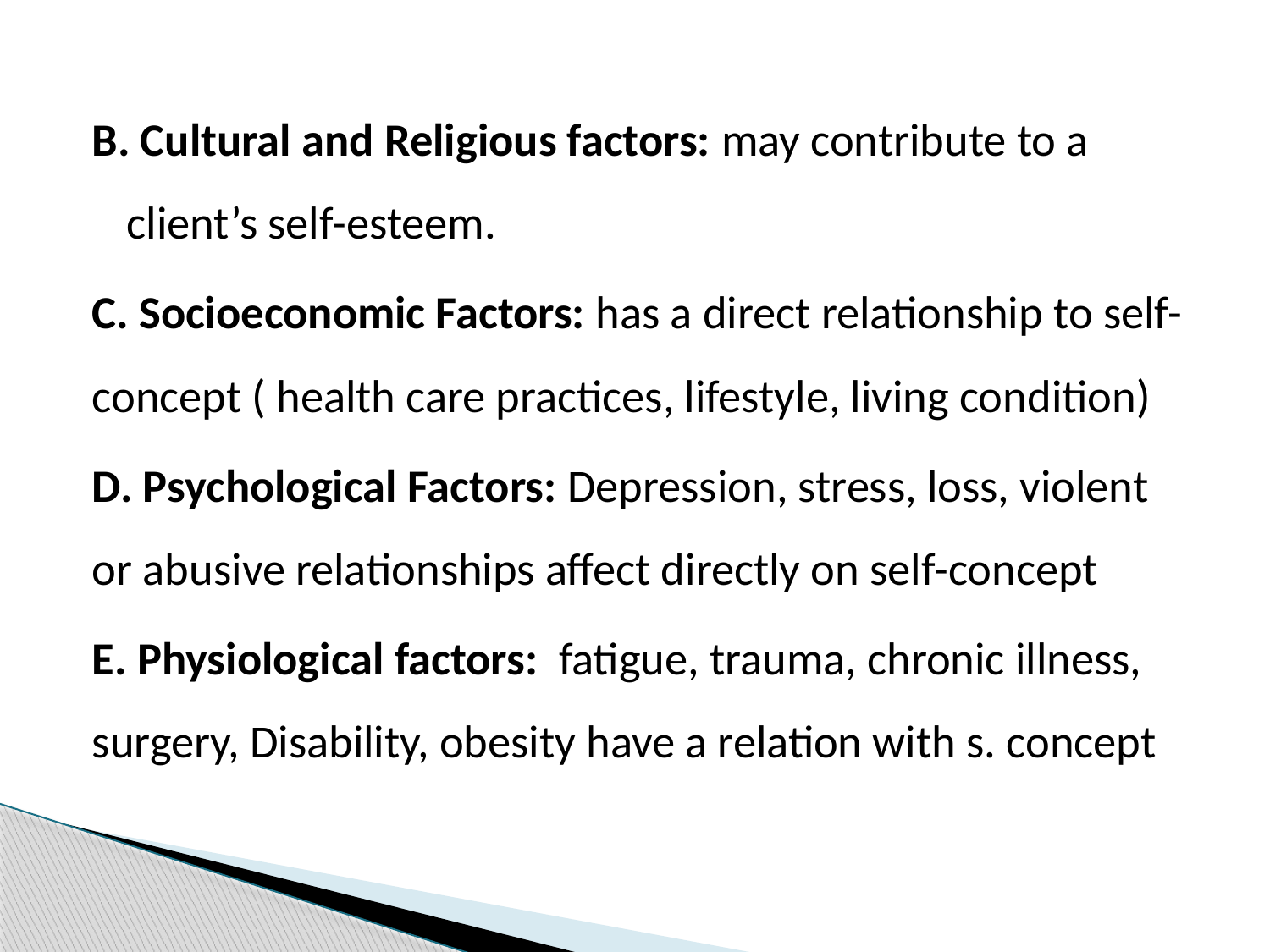

B. Cultural and Religious factors: may contribute to a client’s self-esteem.
C. Socioeconomic Factors: has a direct relationship to self-concept ( health care practices, lifestyle, living condition)
D. Psychological Factors: Depression, stress, loss, violent or abusive relationships affect directly on self-concept
E. Physiological factors:  fatigue, trauma, chronic illness, surgery, Disability, obesity have a relation with s. concept